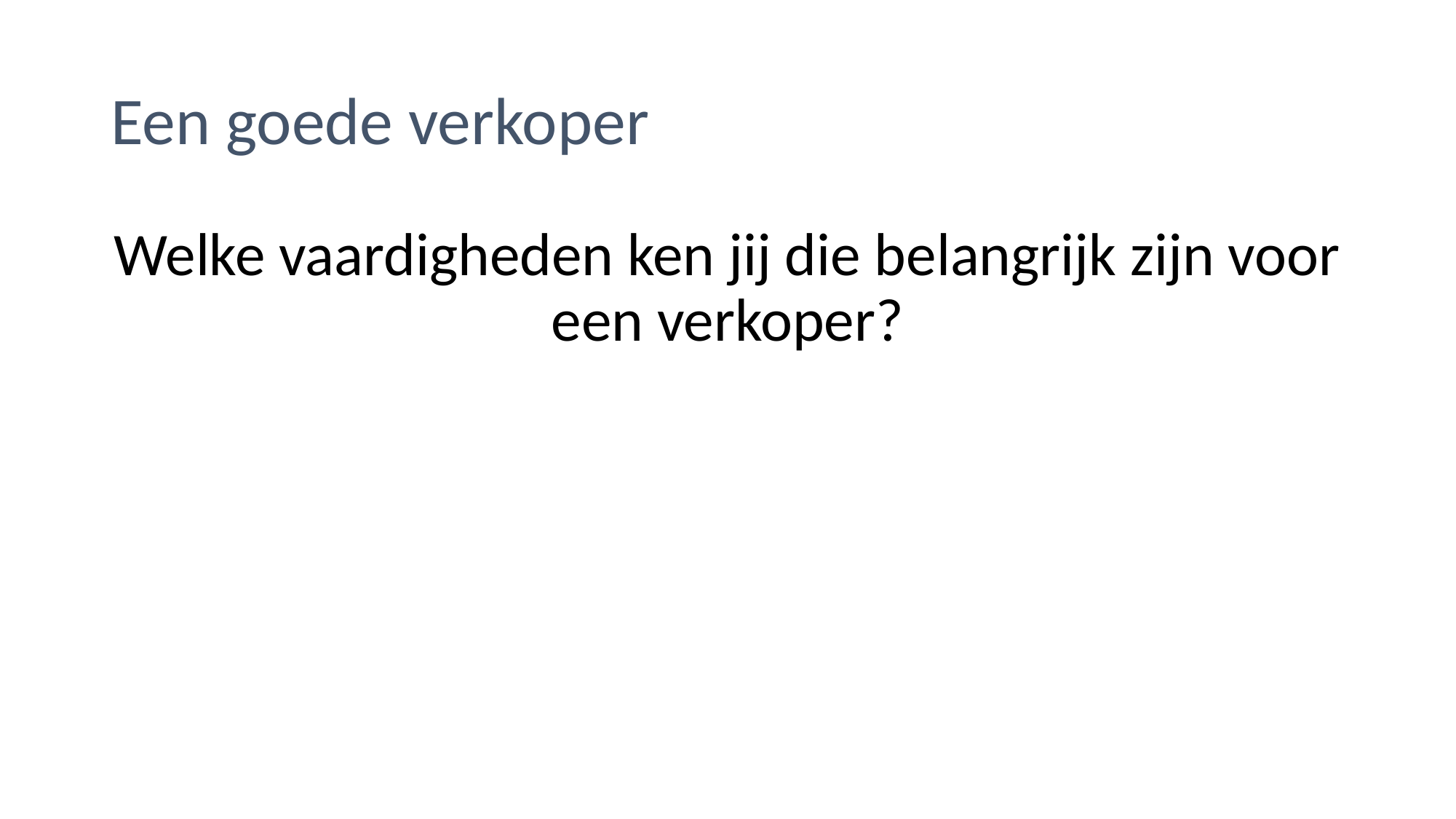

# Een goede verkoper
Welke vaardigheden ken jij die belangrijk zijn voor een verkoper?